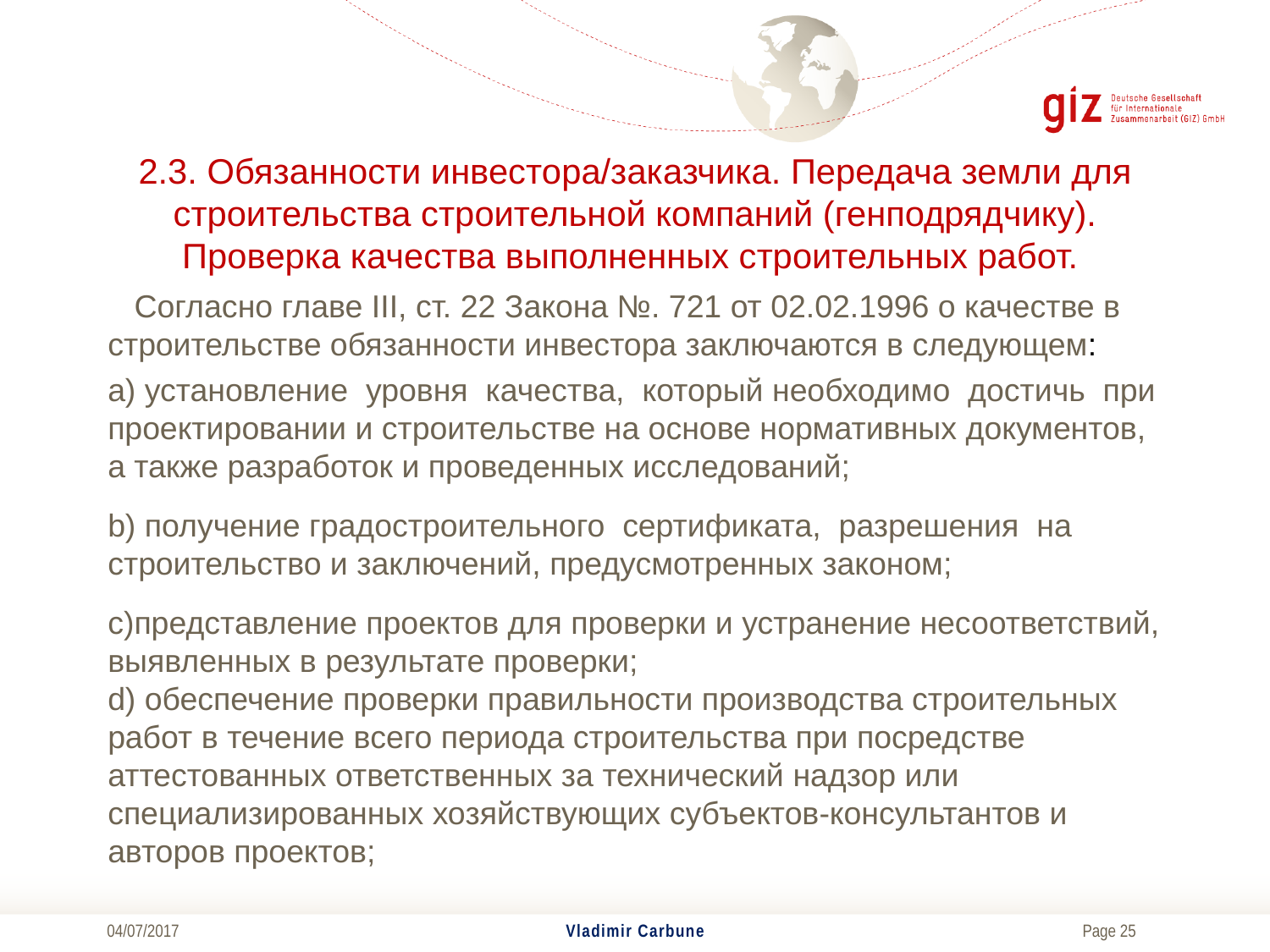

# 2.3. Обязанности инвестора/заказчика. Передача земли для строительства строительной компаний (генподрядчику). Проверка качества выполненных строительных работ.
   Согласно главе III, ст. 22 Закона №. 721 от 02.02.1996 о качестве в строительстве обязанности инвестора заключаются в следующем:
а) установление  уровня  качества,  который необходимо  достичь  при проектировании и строительстве на основе нормативных документов, а также разработок и проведенных исследований;
b) получение градостроительного  сертификата,  разрешения  на строительство и заключений, предусмотренных законом;
с)представление проектов для проверки и устранение несоответствий, выявленных в результате проверки;
d) обеспечение проверки правильности производства строительных работ в течение всего периода строительства при посредстве аттестованных ответственных за технический надзор или специализированных хозяйствующих субъектов-консультантов и авторов проектов;

  ;

04/07/2017
Vladimir Carbune